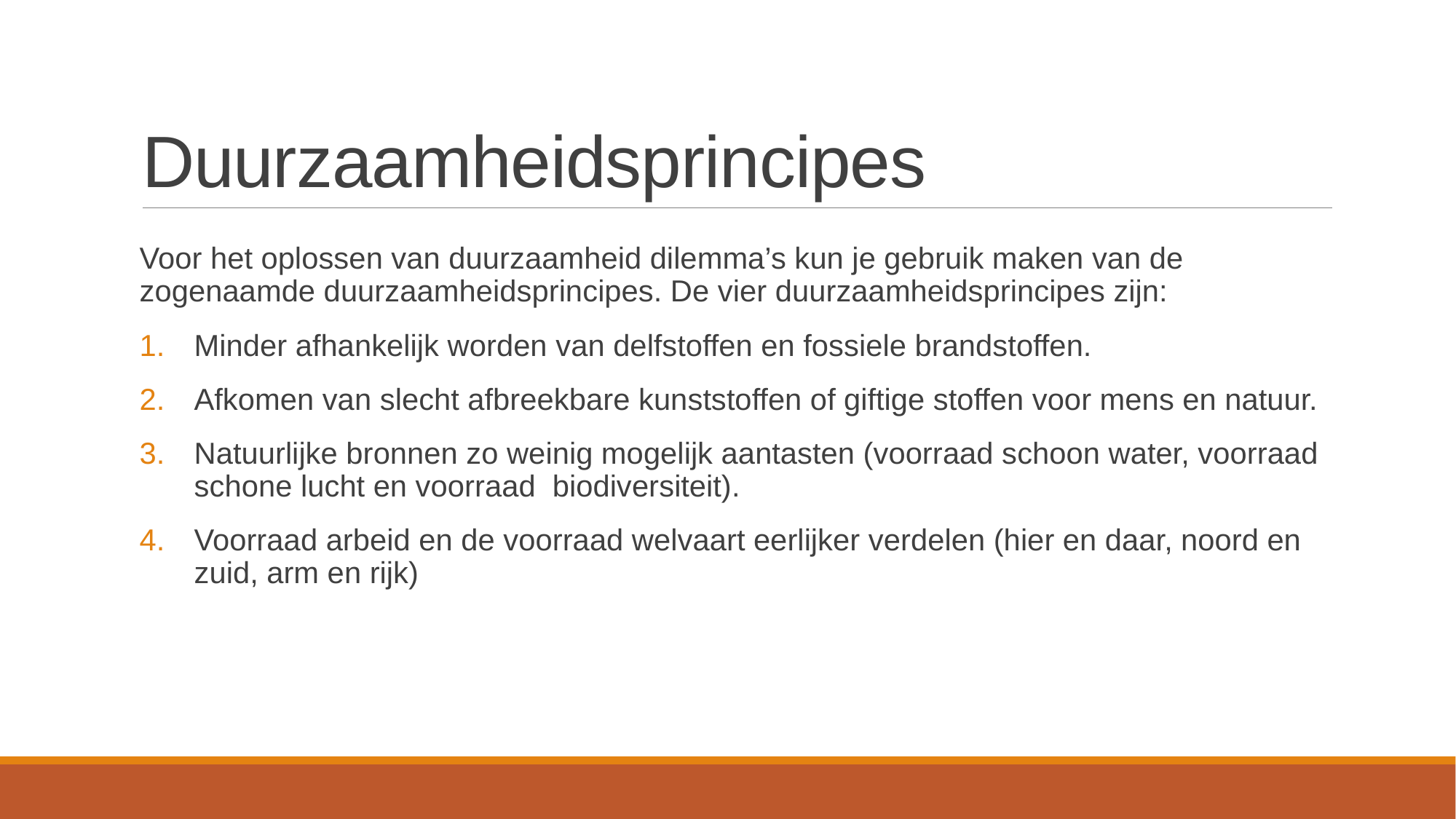

# Duurzaamheidsprincipes
Voor het oplossen van duurzaamheid dilemma’s kun je gebruik maken van de zogenaamde duurzaamheidsprincipes. De vier duurzaamheidsprincipes zijn:
Minder afhankelijk worden van delfstoffen en fossiele brandstoffen.
Afkomen van slecht afbreekbare kunststoffen of giftige stoffen voor mens en natuur.
Natuurlijke bronnen zo weinig mogelijk aantasten (voorraad schoon water, voorraad schone lucht en voorraad  biodiversiteit).
Voorraad arbeid en de voorraad welvaart eerlijker verdelen (hier en daar, noord en zuid, arm en rijk)